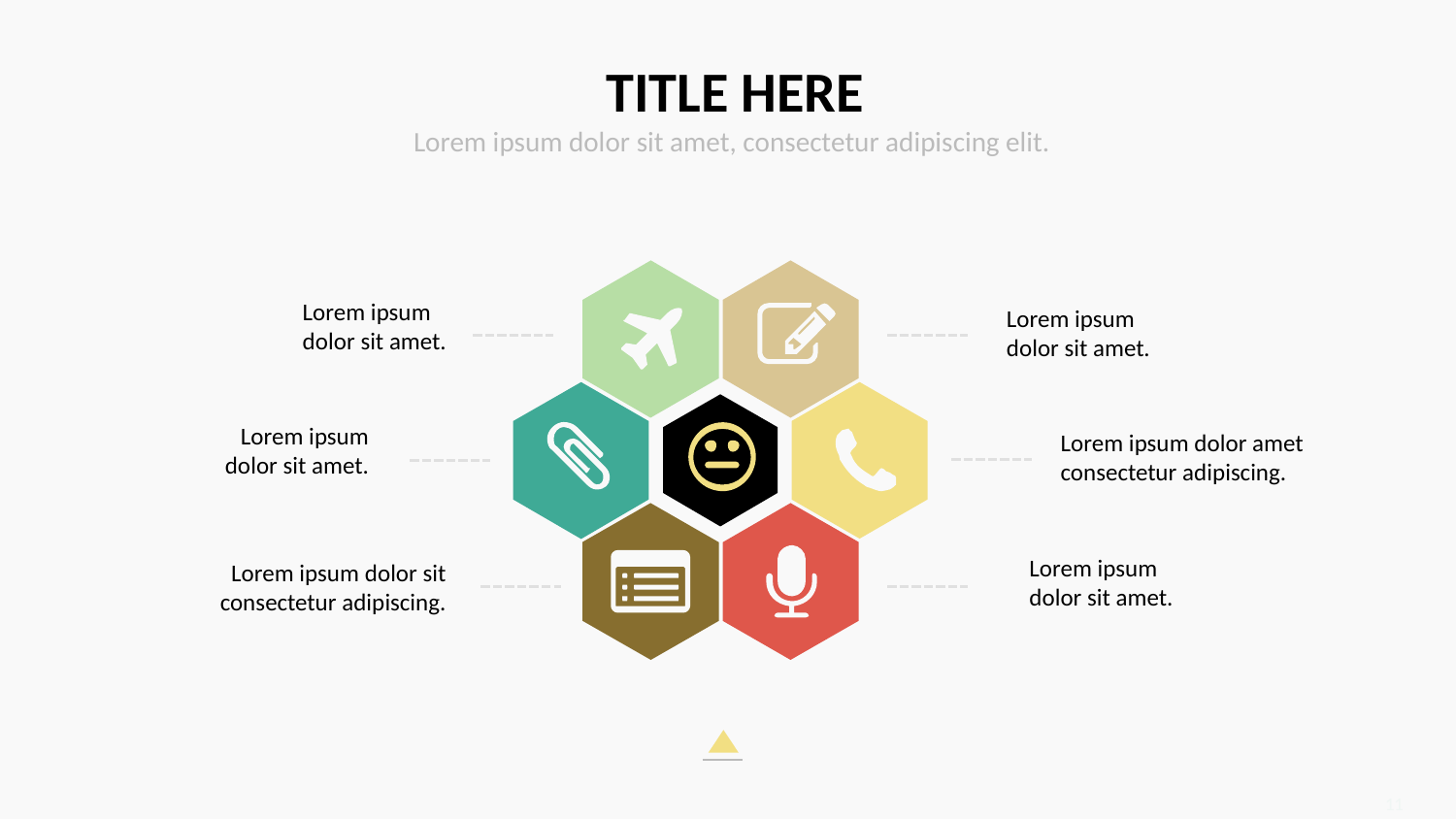

TITLE HERE
Lorem ipsum dolor sit amet, consectetur adipiscing elit.

Lorem ipsum dolor sit amet.
Lorem ipsum dolor sit amet.

Lorem ipsum dolor sit amet.
Lorem ipsum dolor amet  consectetur adipiscing.

Lorem ipsum dolor sit amet.
Lorem ipsum dolor sit consectetur adipiscing.